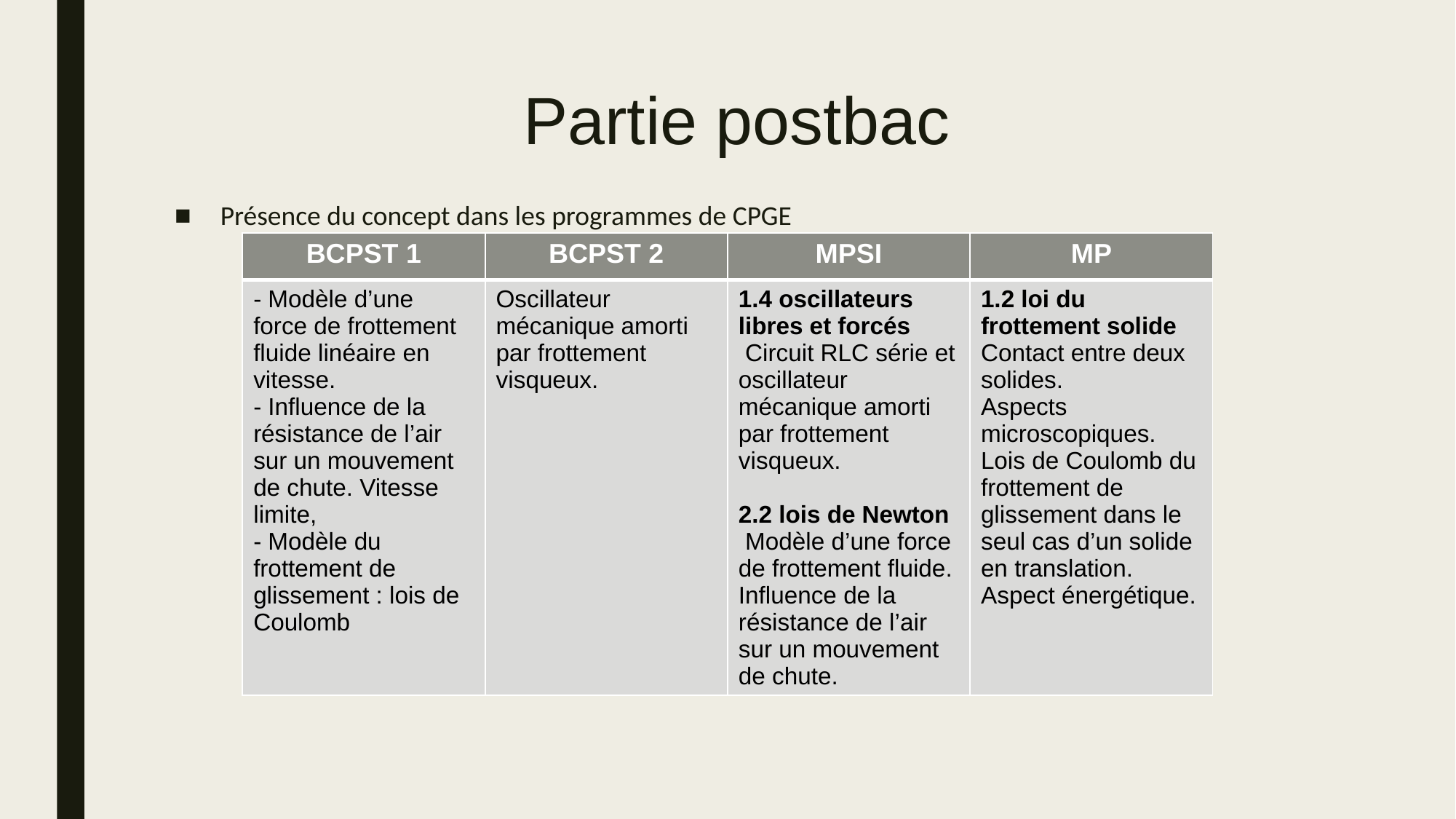

# Partie postbac
Présence du concept dans les programmes de CPGE

| BCPST 1 | BCPST 2 | MPSI | MP |
| --- | --- | --- | --- |
| - Modèle d’une force de frottement fluide linéaire en vitesse. - Influence de la résistance de l’air sur un mouvement de chute. Vitesse limite, - Modèle du frottement de glissement : lois de Coulomb | Oscillateur mécanique amorti par frottement visqueux. | 1.4 oscillateurs libres et forcés  Circuit RLC série et oscillateur mécanique amorti par frottement visqueux. 2.2 lois de Newton  Modèle d’une force de frottement fluide. Influence de la résistance de l’air sur un mouvement de chute. | 1.2 loi du frottement solide Contact entre deux solides. Aspects microscopiques. Lois de Coulomb du frottement de glissement dans le seul cas d’un solide en translation. Aspect énergétique. |